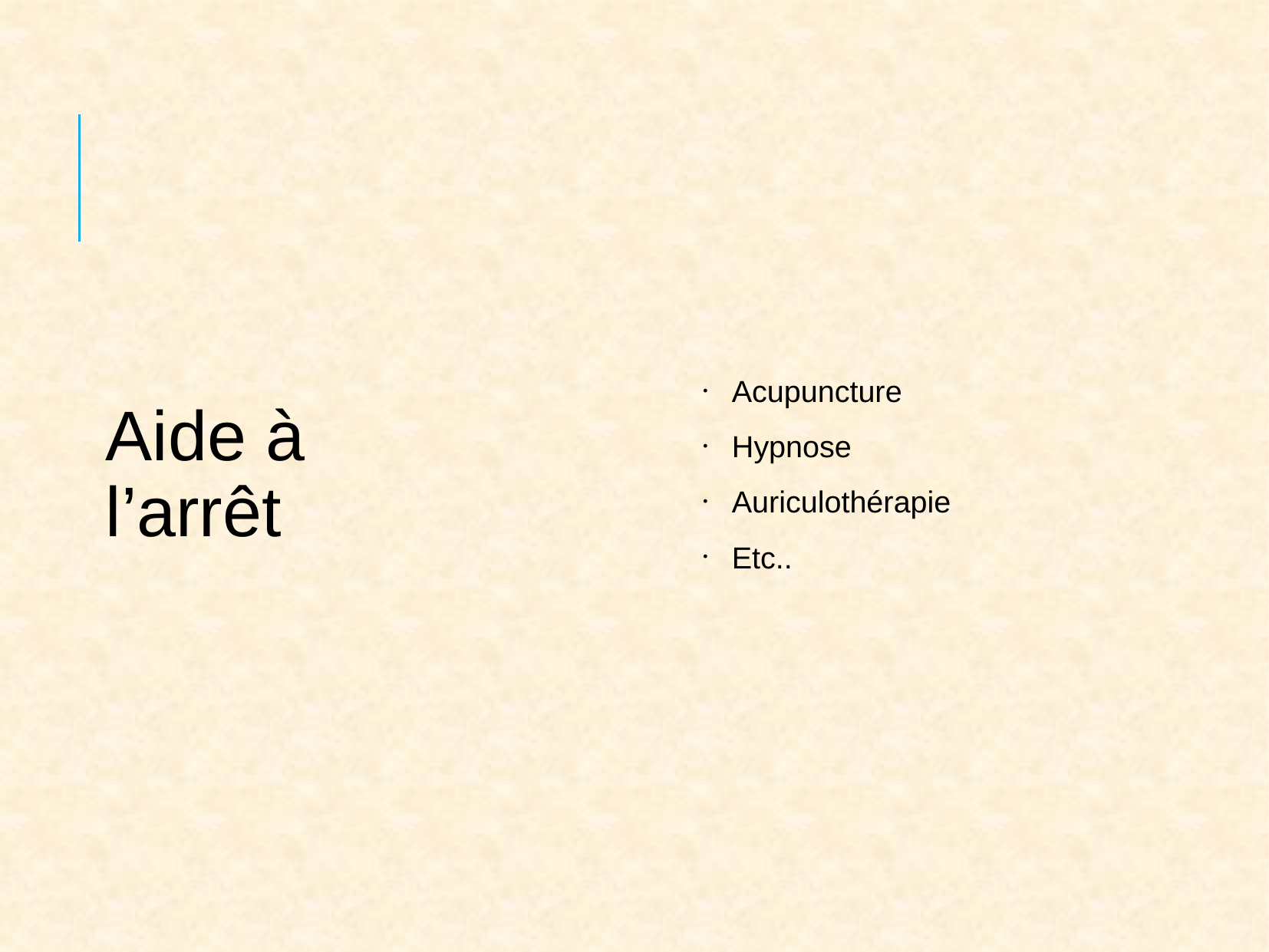

Acupuncture
Hypnose
Auriculothérapie
Etc..
Aide à l’arrêt